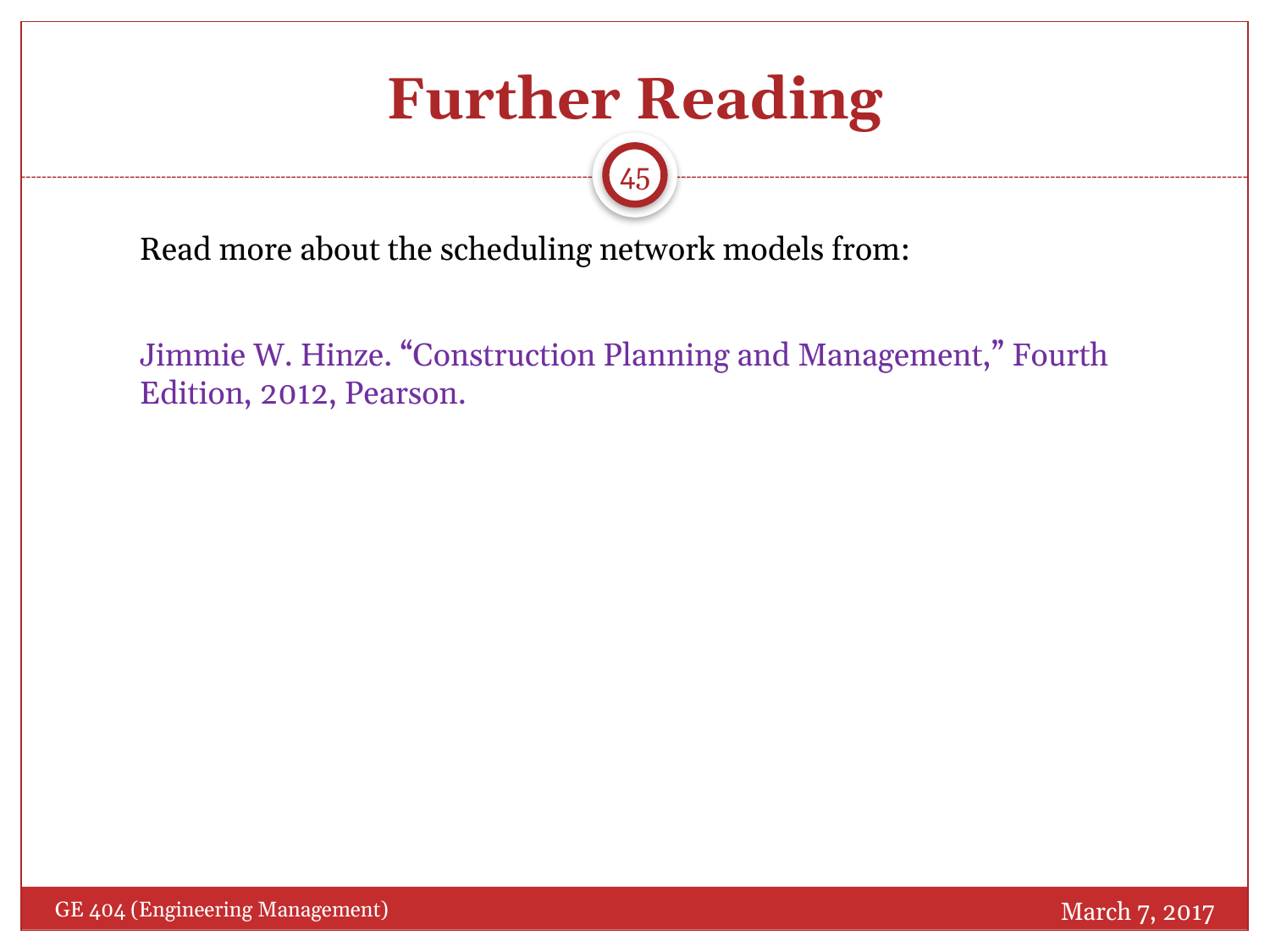

# Further Reading
45
Read more about the scheduling network models from:
Jimmie W. Hinze. “Construction Planning and Management,” Fourth Edition, 2012, Pearson.

March 7, 2017
GE 404 (Engineering Management)